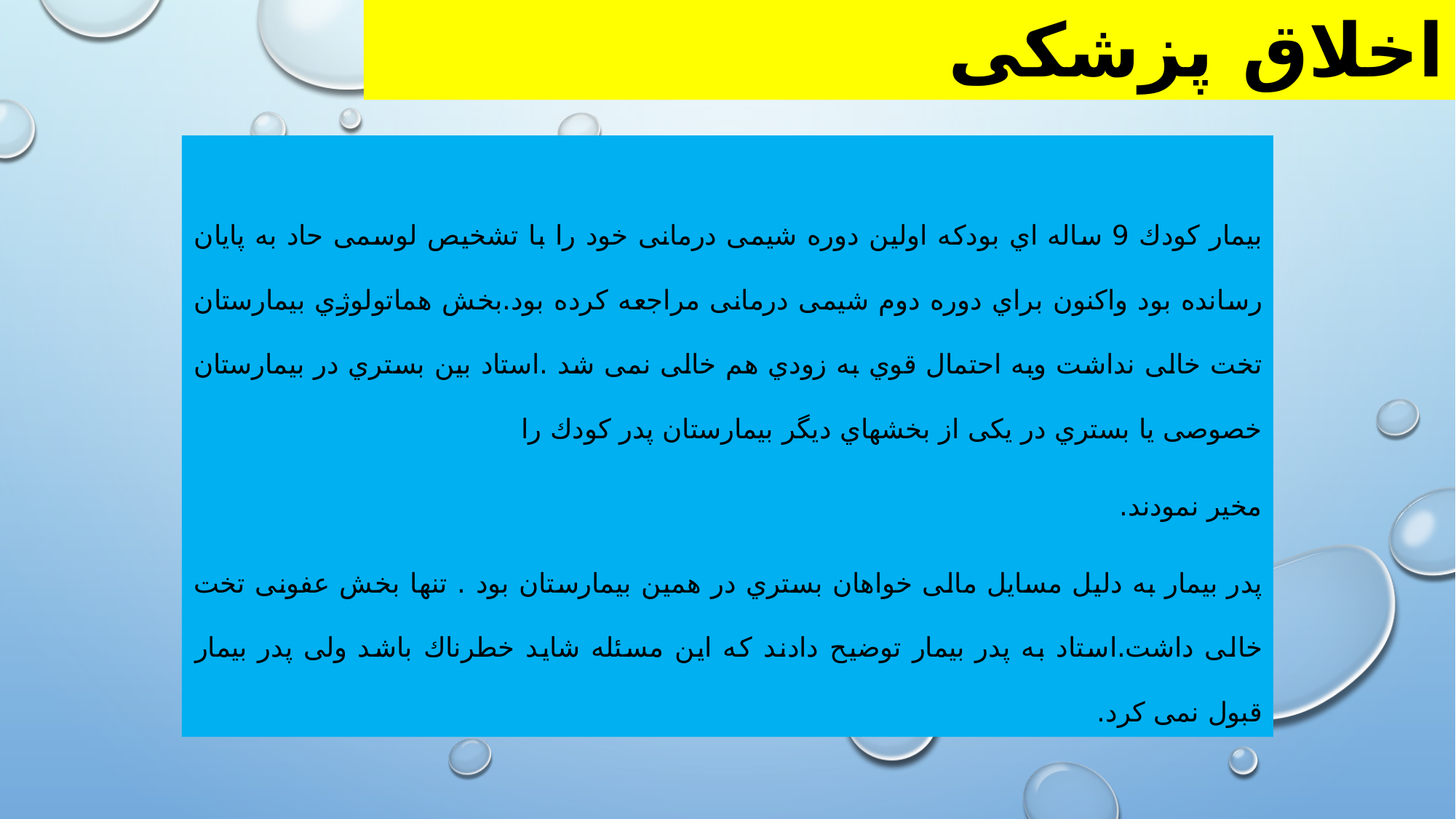

اخلاق پزشکی

بیمار کودك 9 ساله اي بودکه اولین دوره شیمی درمانی خود را با تشخیص لوسمی حاد به پایان رسانده بود واکنون براي دوره دوم شیمی درمانی مراجعه کرده بود.بخش هماتولوژي بیمارستان تخت خالی نداشت وبه احتمال قوي به زودي هم خالی نمی شد .استاد بین بستري در بیمارستان خصوصی یا بستري در یکی از بخشهاي دیگر بیمارستان پدر کودك را
مخیر نمودند.
پدر بیمار به دلیل مسایل مالی خواهان بستري در همین بیمارستان بود . تنها بخش عفونی تخت خالی داشت.استاد به پدر بیمار توضیح دادند که این مسئله شاید خطرناك باشد ولی پدر بیمار قبول نمی کرد.